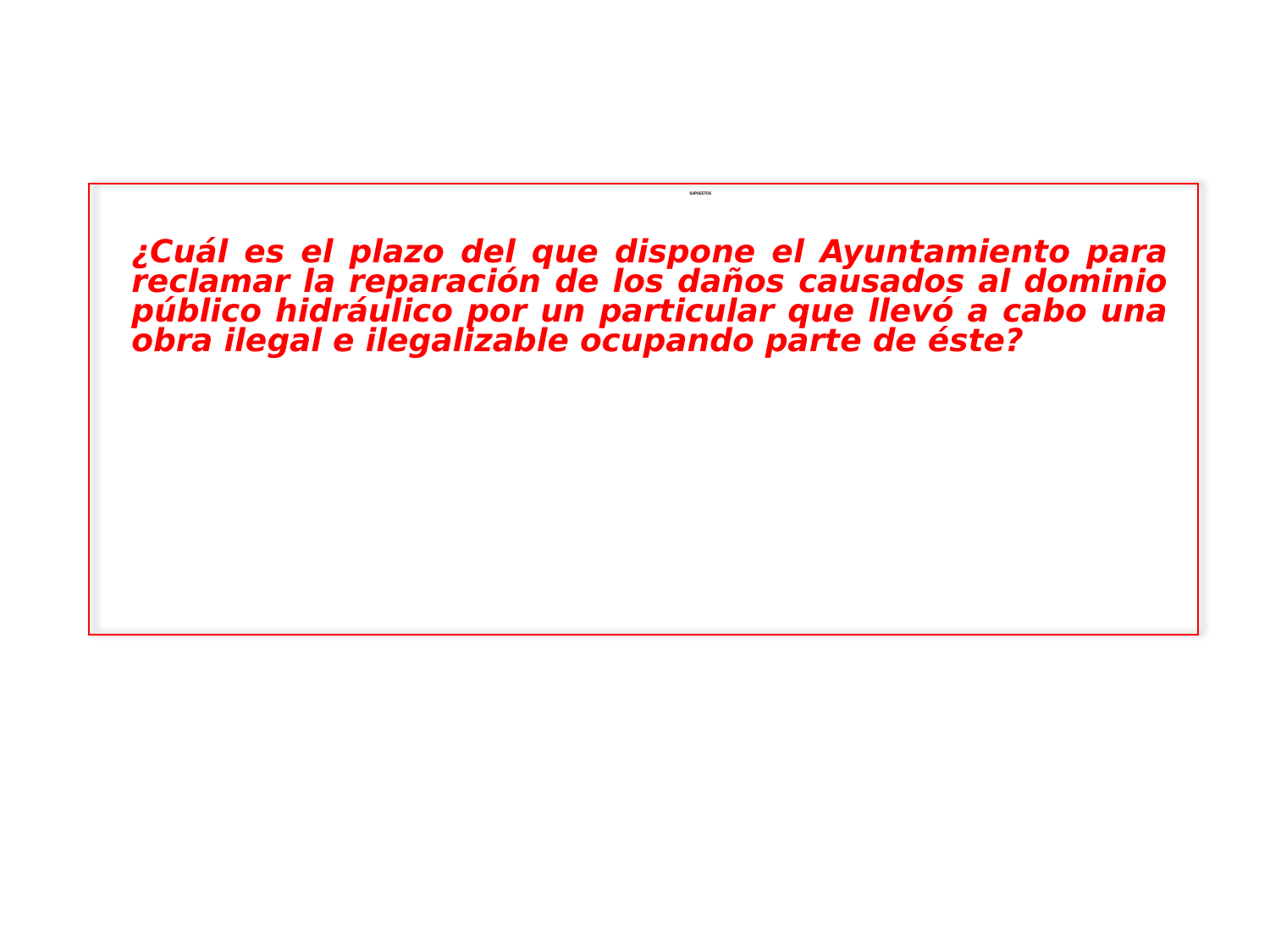

# SUPUESTOS
¿Cuál es el plazo del que dispone el Ayuntamiento para reclamar la reparación de los daños causados al dominio público hidráulico por un particular que llevó a cabo una obra ilegal e ilegalizable ocupando parte de éste?